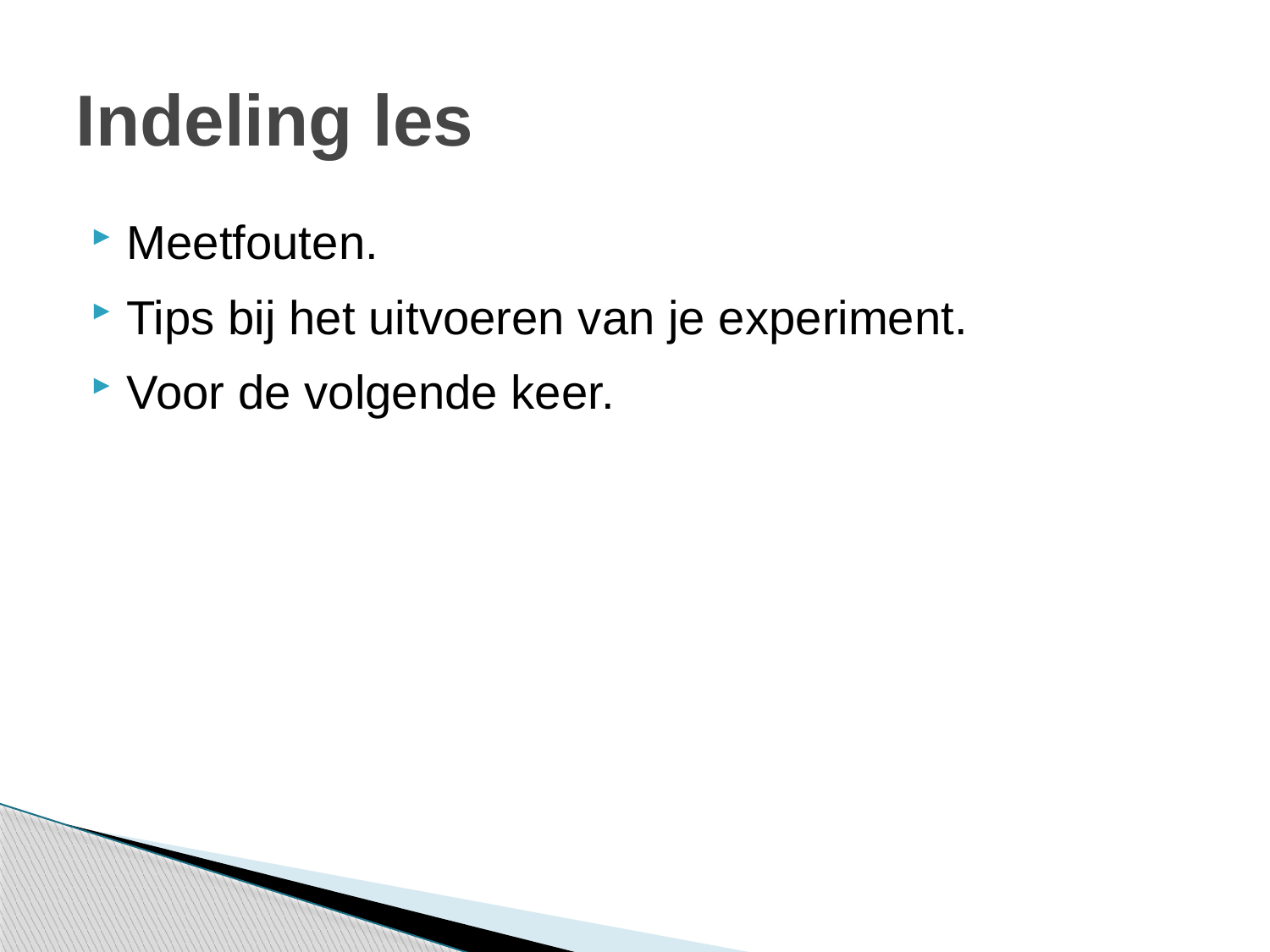

# Indeling les
Meetfouten.
Tips bij het uitvoeren van je experiment.
Voor de volgende keer.